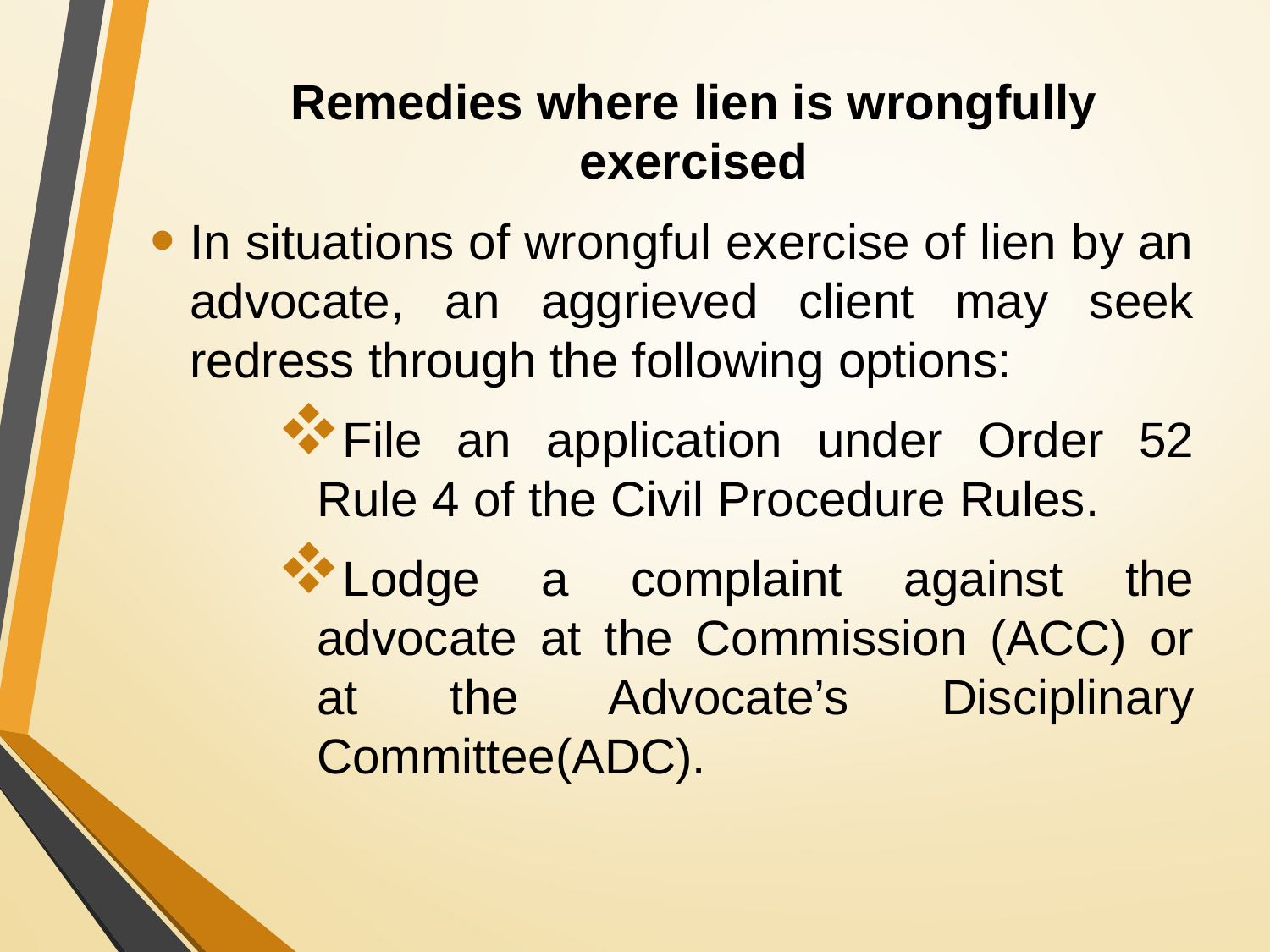

# Remedies where lien is wrongfully exercised
In situations of wrongful exercise of lien by an advocate, an aggrieved client may seek redress through the following options:
File an application under Order 52 Rule 4 of the Civil Procedure Rules.
Lodge a complaint against the advocate at the Commission (ACC) or at the Advocate’s Disciplinary Committee(ADC).